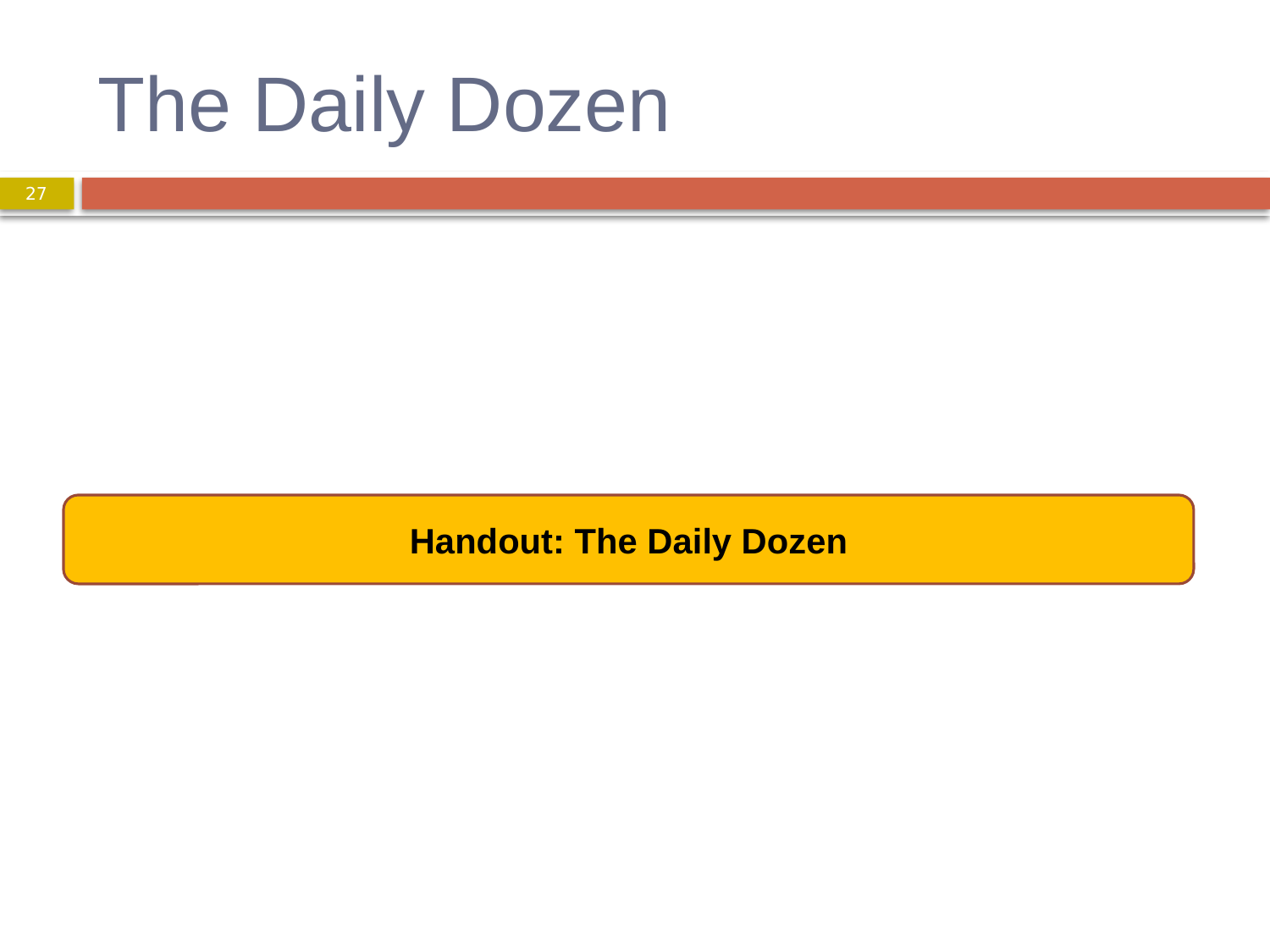

# The Daily Dozen
27
Handout: The Daily Dozen